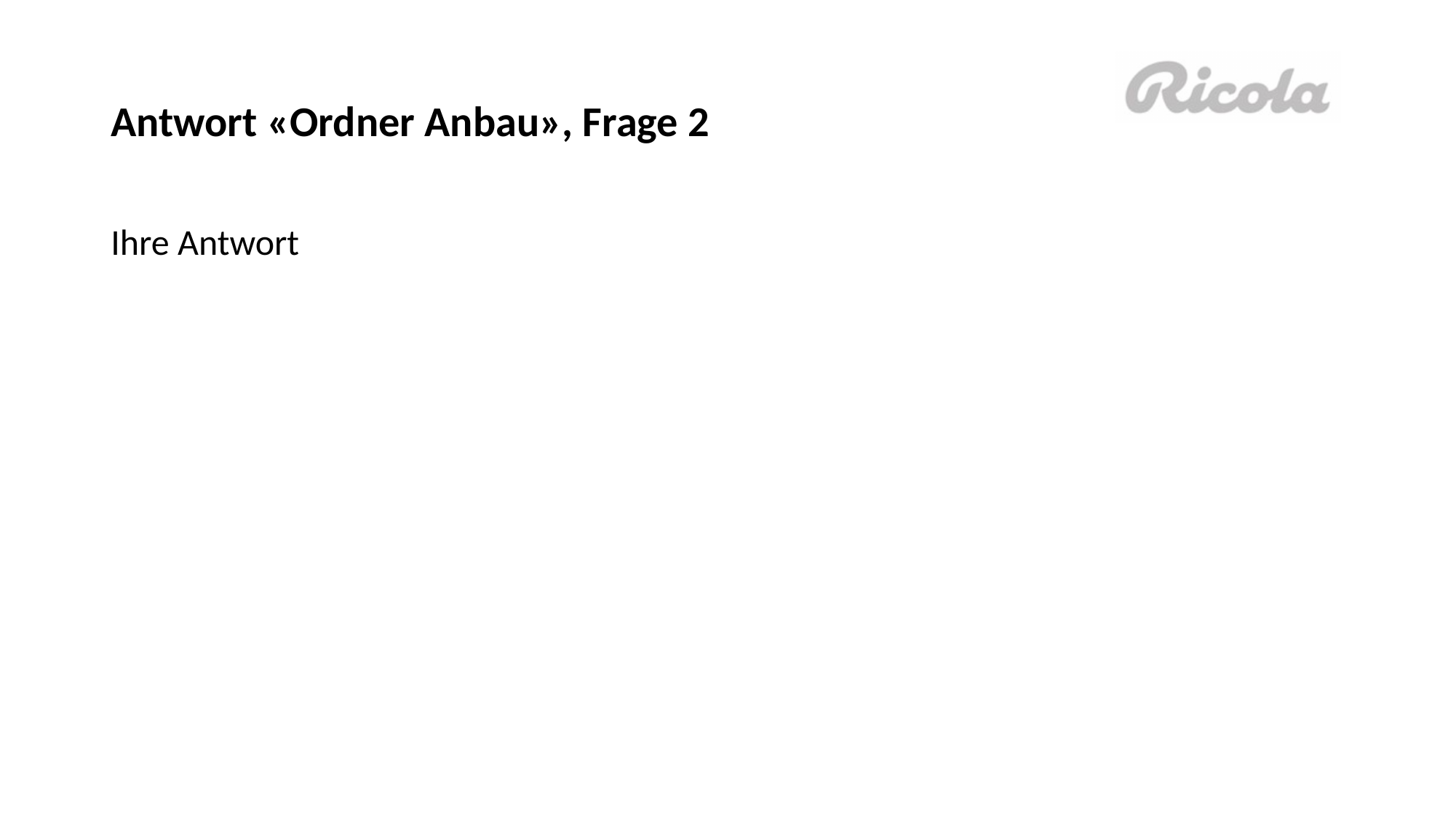

# Antwort «Ordner Anbau», Frage 2
Ihre Antwort